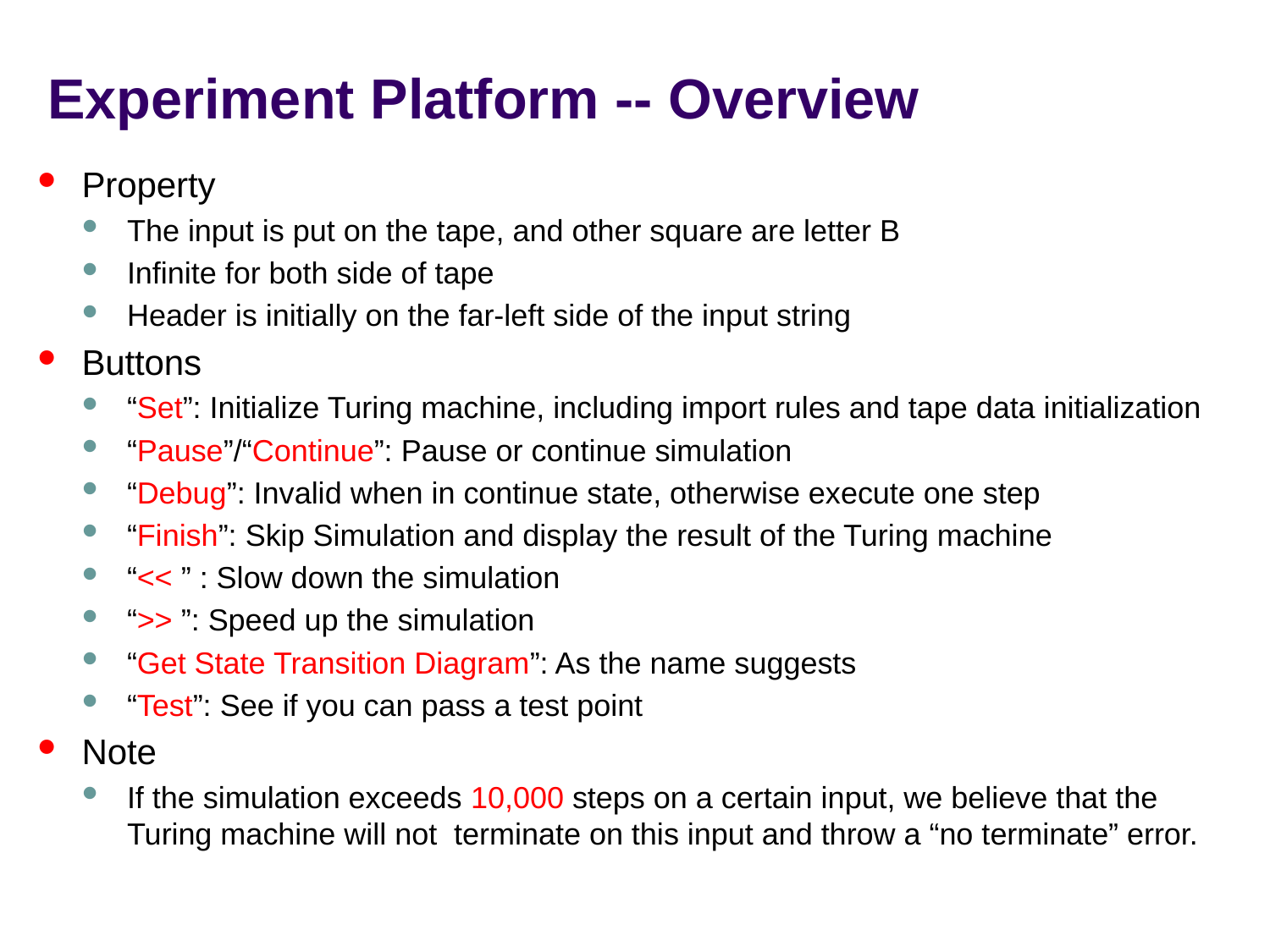

# Experiment Platform -- Overview
Property
The input is put on the tape, and other square are letter B
Infinite for both side of tape
Header is initially on the far-left side of the input string
Buttons
“Set”: Initialize Turing machine, including import rules and tape data initialization
“Pause”/“Continue”: Pause or continue simulation
“Debug”: Invalid when in continue state, otherwise execute one step
“Finish”: Skip Simulation and display the result of the Turing machine
“<< ” : Slow down the simulation
“>> ”: Speed up the simulation
“Get State Transition Diagram”: As the name suggests
“Test”: See if you can pass a test point
Note
If the simulation exceeds 10,000 steps on a certain input, we believe that the Turing machine will not  terminate on this input and throw a “no terminate” error.